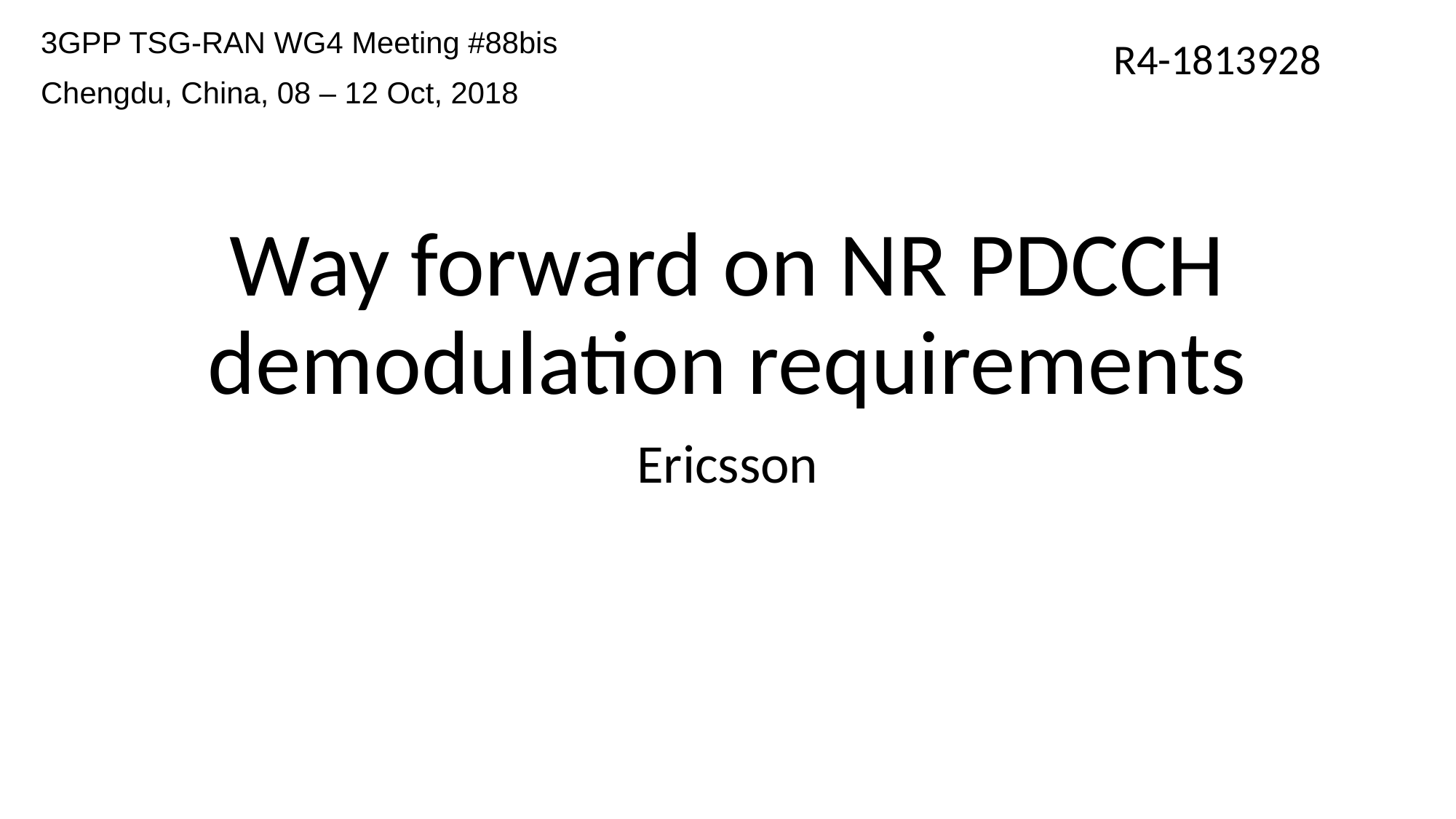

3GPP TSG-RAN WG4 Meeting #88bis
Chengdu, China, 08 – 12 Oct, 2018
R4-1813928
# Way forward on NR PDCCH demodulation requirements
Ericsson